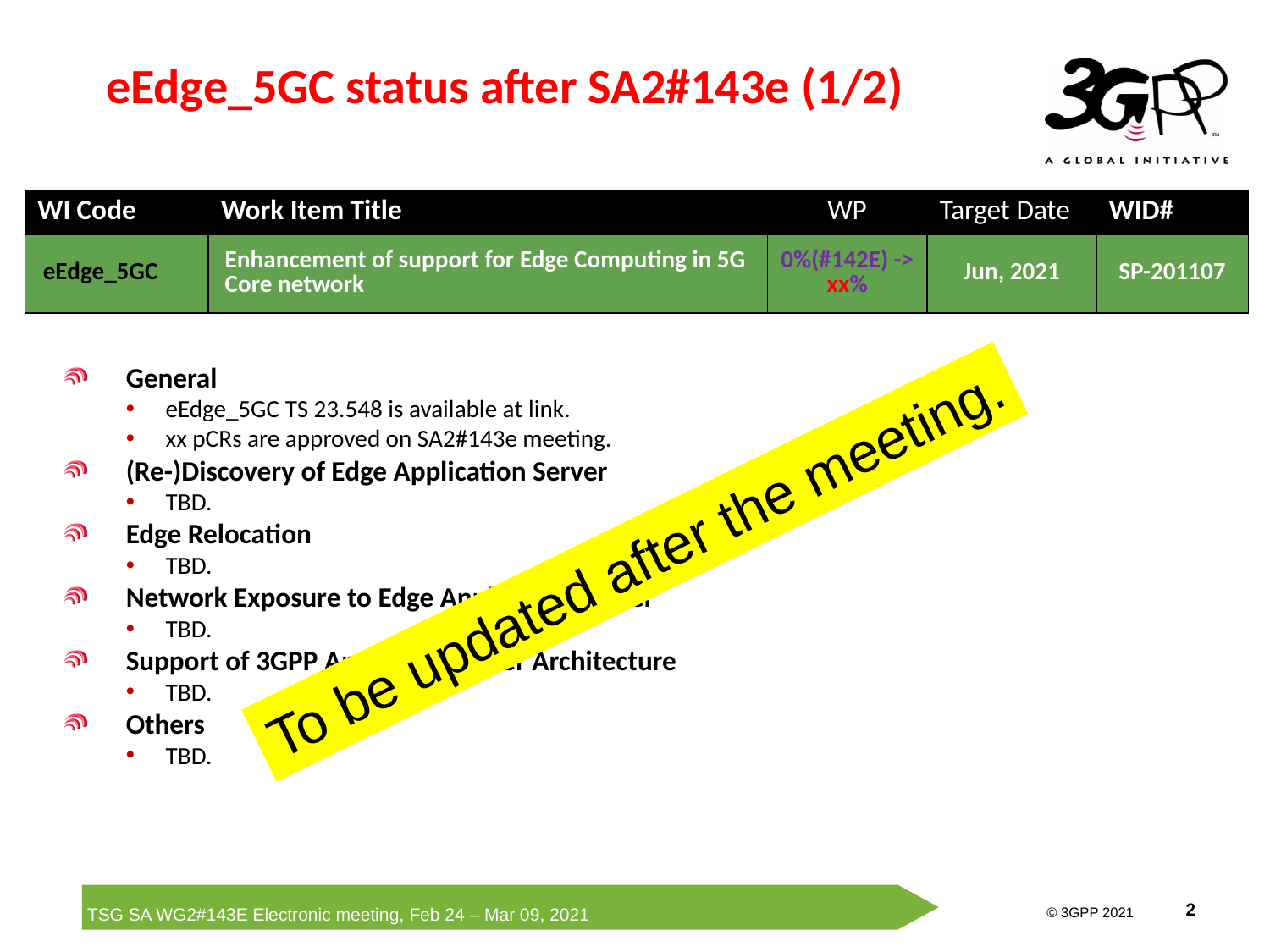

# eEdge_5GC status after SA2#143e (1/2)
| WI Code | Work Item Title | WP | Target Date | WID# |
| --- | --- | --- | --- | --- |
| eEdge\_5GC | Enhancement of support for Edge Computing in 5G Core network | 0%(#142E) -> xx% | Jun, 2021 | SP-201107 |
General
eEdge_5GC TS 23.548 is available at link.
xx pCRs are approved on SA2#143e meeting.
(Re-)Discovery of Edge Application Server
TBD.
Edge Relocation
TBD.
Network Exposure to Edge Application Server
TBD.
Support of 3GPP Application Layer Architecture
TBD.
Others
TBD.
To be updated after the meeting.